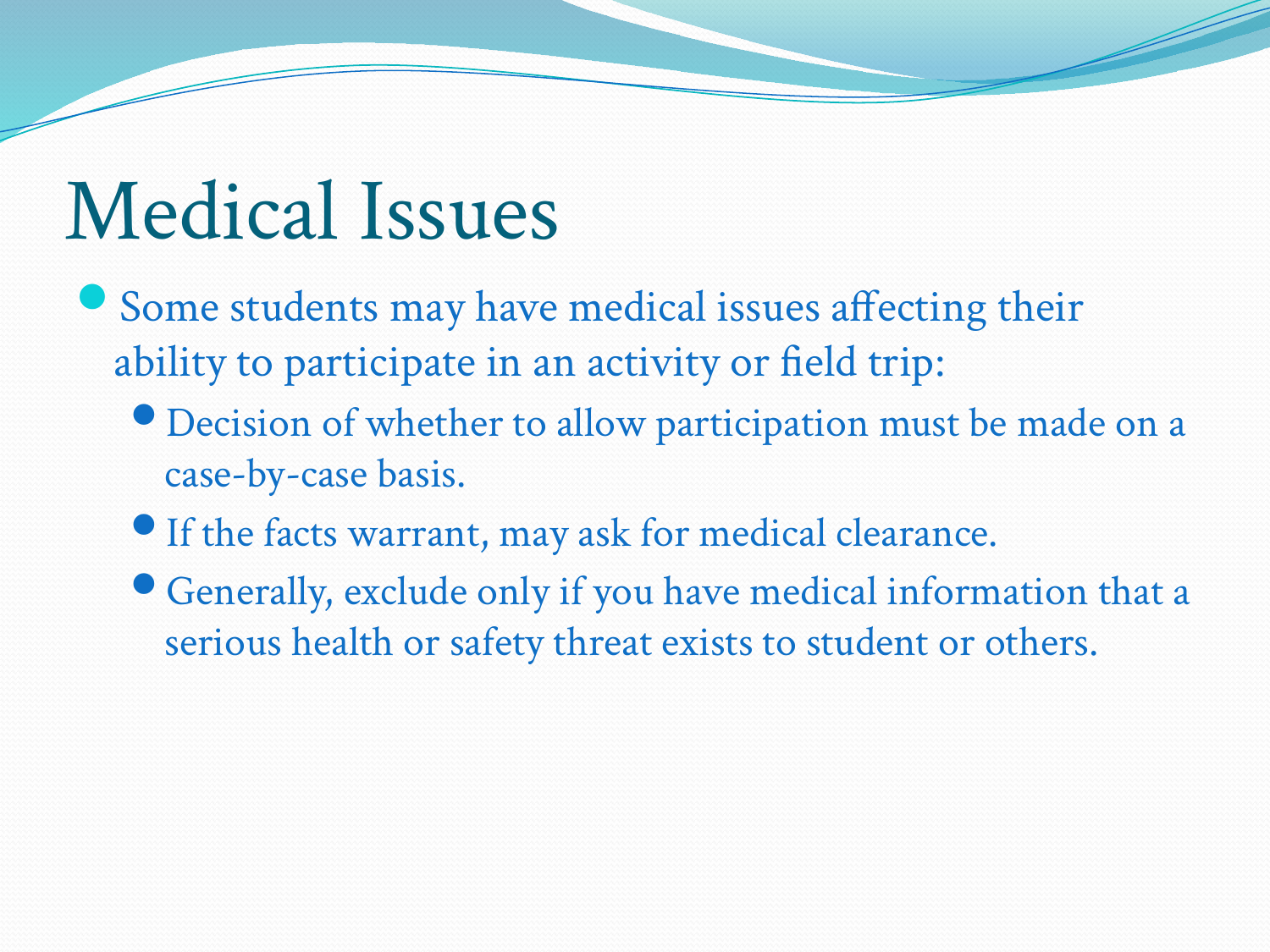

# Medical Issues
Some students may have medical issues affecting their ability to participate in an activity or field trip:
Decision of whether to allow participation must be made on a case-by-case basis.
If the facts warrant, may ask for medical clearance.
Generally, exclude only if you have medical information that a serious health or safety threat exists to student or others.